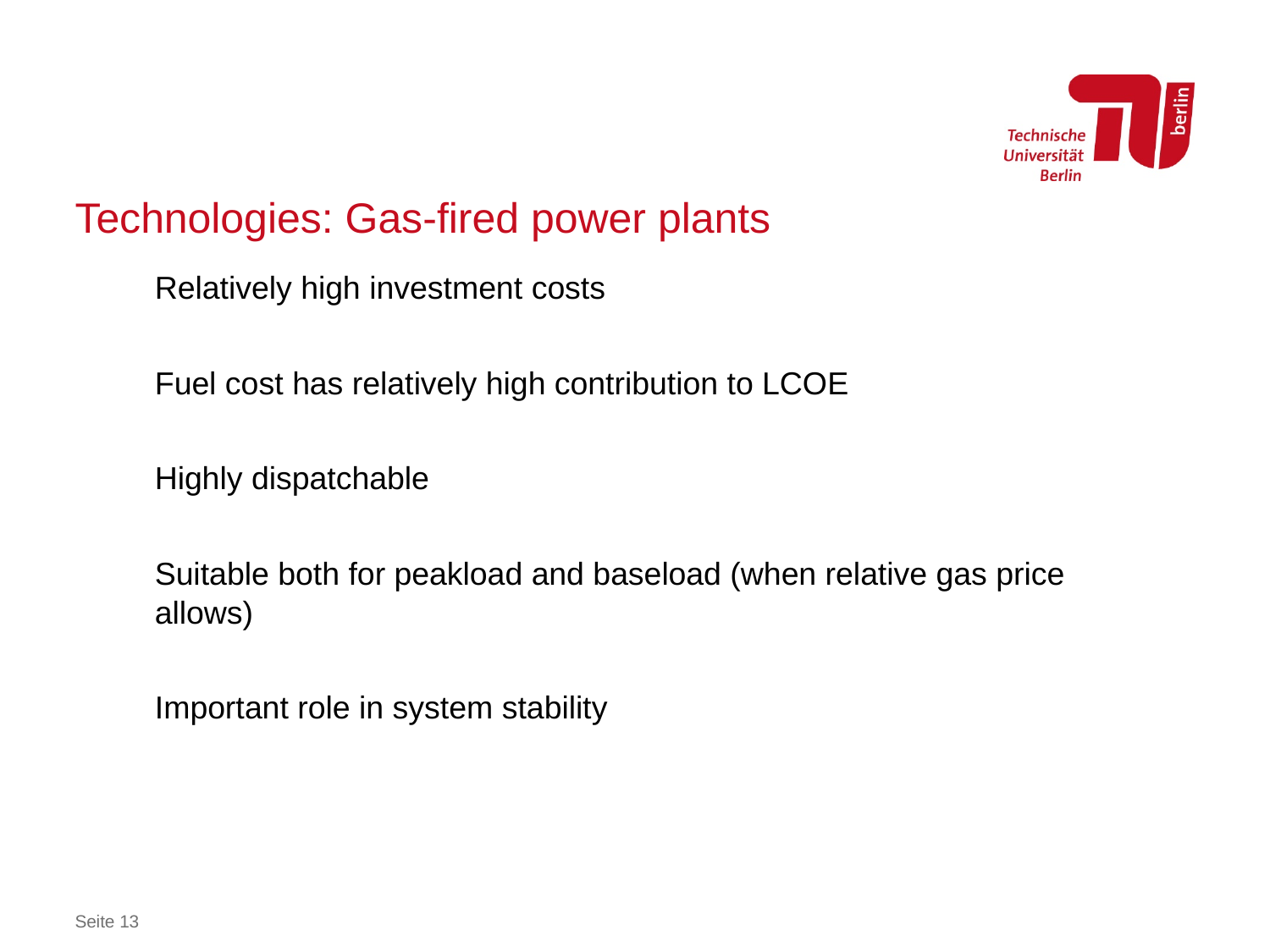

# Technologies: Gas-fired power plants
Relatively high investment costs

Fuel cost has relatively high contribution to LCOE

Highly dispatchable

Suitable both for peakload and baseload (when relative gas price allows)

Important role in system stability

Seite 13